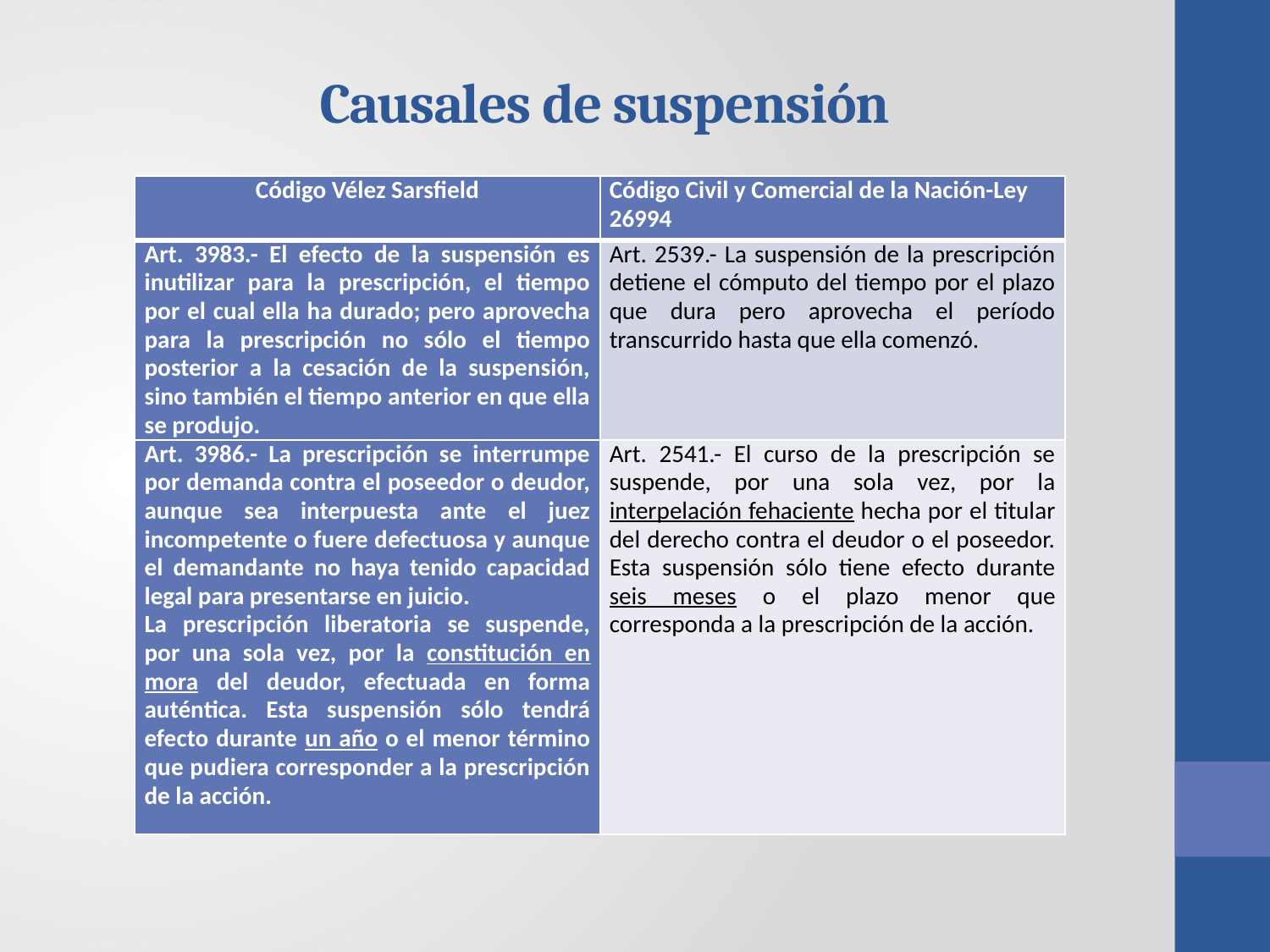

| Código Vélez Sarsfield | Código Civil y Comercial de la Nación-Ley 26994 |
| --- | --- |
| Art. 3983.- El efecto de la suspensión es inutilizar para la prescripción, el tiempo por el cual ella ha durado; pero aprovecha para la prescripción no sólo el tiempo posterior a la cesación de la suspensión, sino también el tiempo anterior en que ella se produjo. | Art. 2539.- La suspensión de la prescripción detiene el cómputo del tiempo por el plazo que dura pero aprovecha el período transcurrido hasta que ella comenzó. |
| Art. 3986.- La prescripción se interrumpe por demanda contra el poseedor o deudor, aunque sea interpuesta ante el juez incompetente o fuere defectuosa y aunque el demandante no haya tenido capacidad legal para presentarse en juicio. La prescripción liberatoria se suspende, por una sola vez, por la constitución en mora del deudor, efectuada en forma auténtica. Esta suspensión sólo tendrá efecto durante un año o el menor término que pudiera corresponder a la prescripción de la acción. | Art. 2541.- El curso de la prescripción se suspende, por una sola vez, por la interpelación fehaciente hecha por el titular del derecho contra el deudor o el poseedor. Esta suspensión sólo tiene efecto durante seis meses o el plazo menor que corresponda a la prescripción de la acción. |
# Causales de suspensión